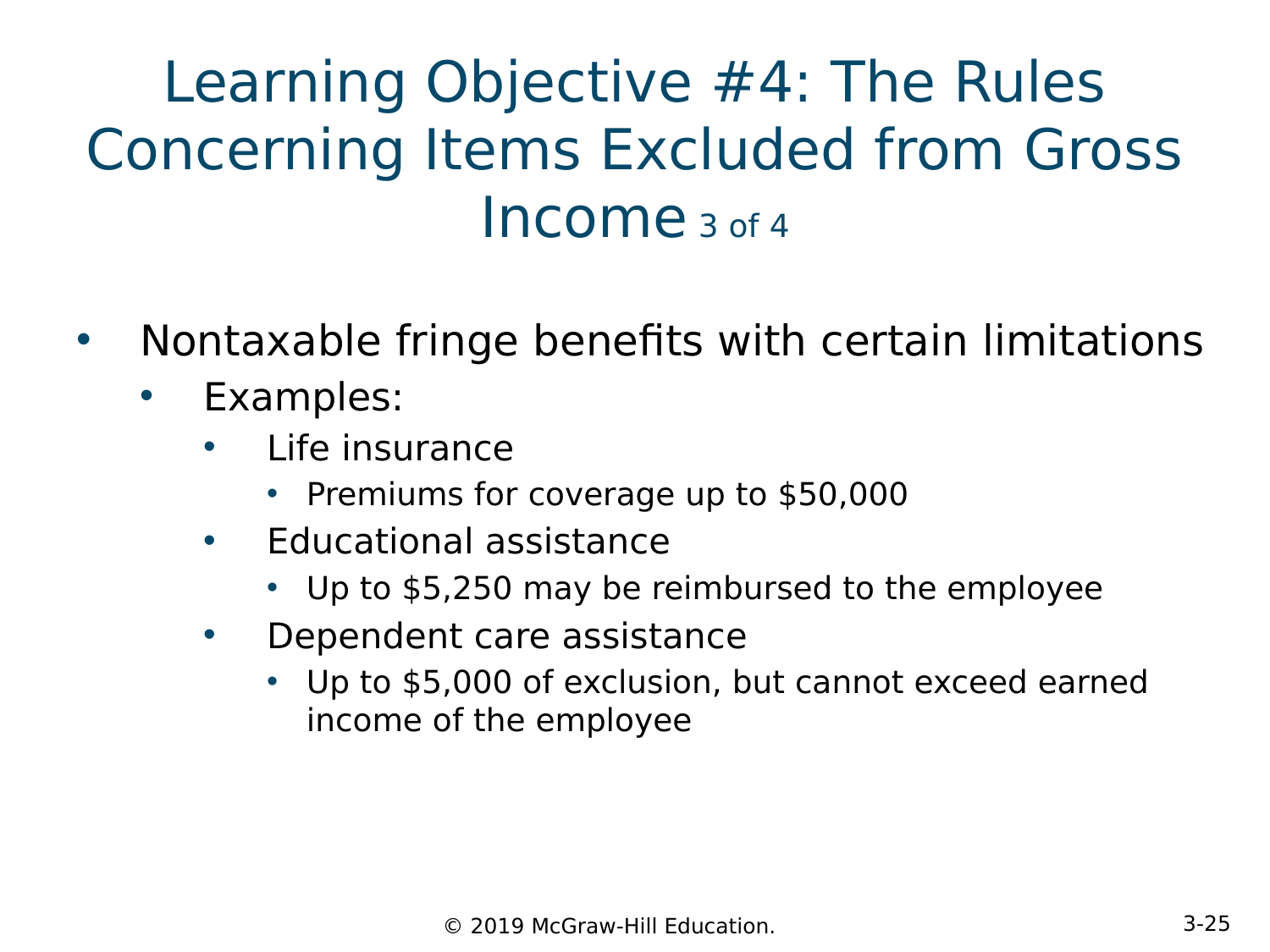

# Learning Objective #4: The Rules Concerning Items Excluded from Gross Income 3 of 4
Nontaxable fringe benefits with certain limitations
Examples:
Life insurance
Premiums for coverage up to $50,000
Educational assistance
Up to $5,250 may be reimbursed to the employee
Dependent care assistance
Up to $5,000 of exclusion, but cannot exceed earned income of the employee